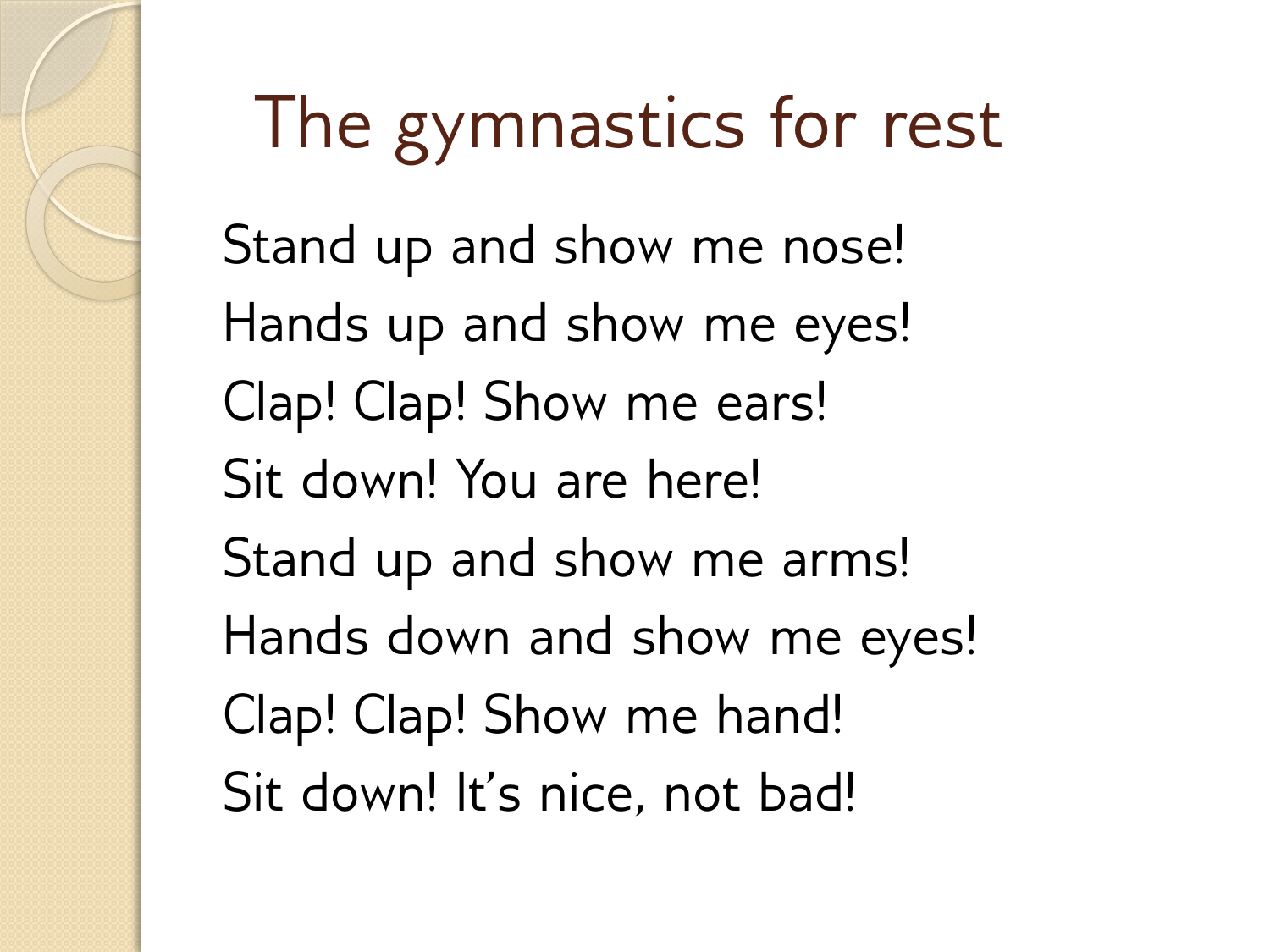

# The gymnastics for rest
Stand up and show me nose!
Hands up and show me eyes!
Clap! Clap! Show me ears!
Sit down! You are here!
Stand up and show me arms!
Hands down and show me eyes!
Clap! Clap! Show me hand!
Sit down! It’s nice, not bad!